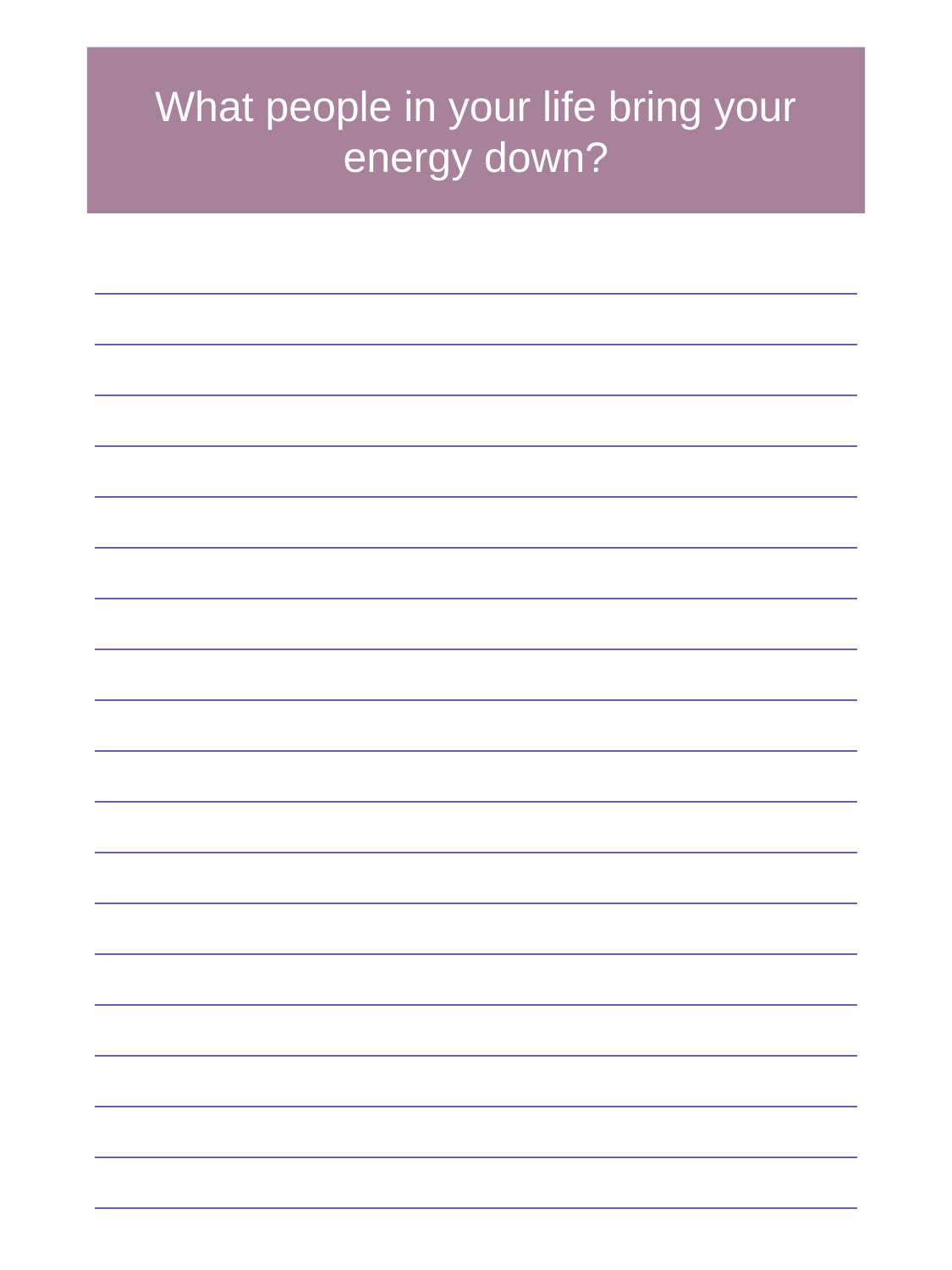

What people in your life bring your energy down?
|  |
| --- |
|  |
|  |
|  |
|  |
|  |
|  |
|  |
|  |
|  |
|  |
|  |
|  |
|  |
|  |
|  |
|  |
|  |